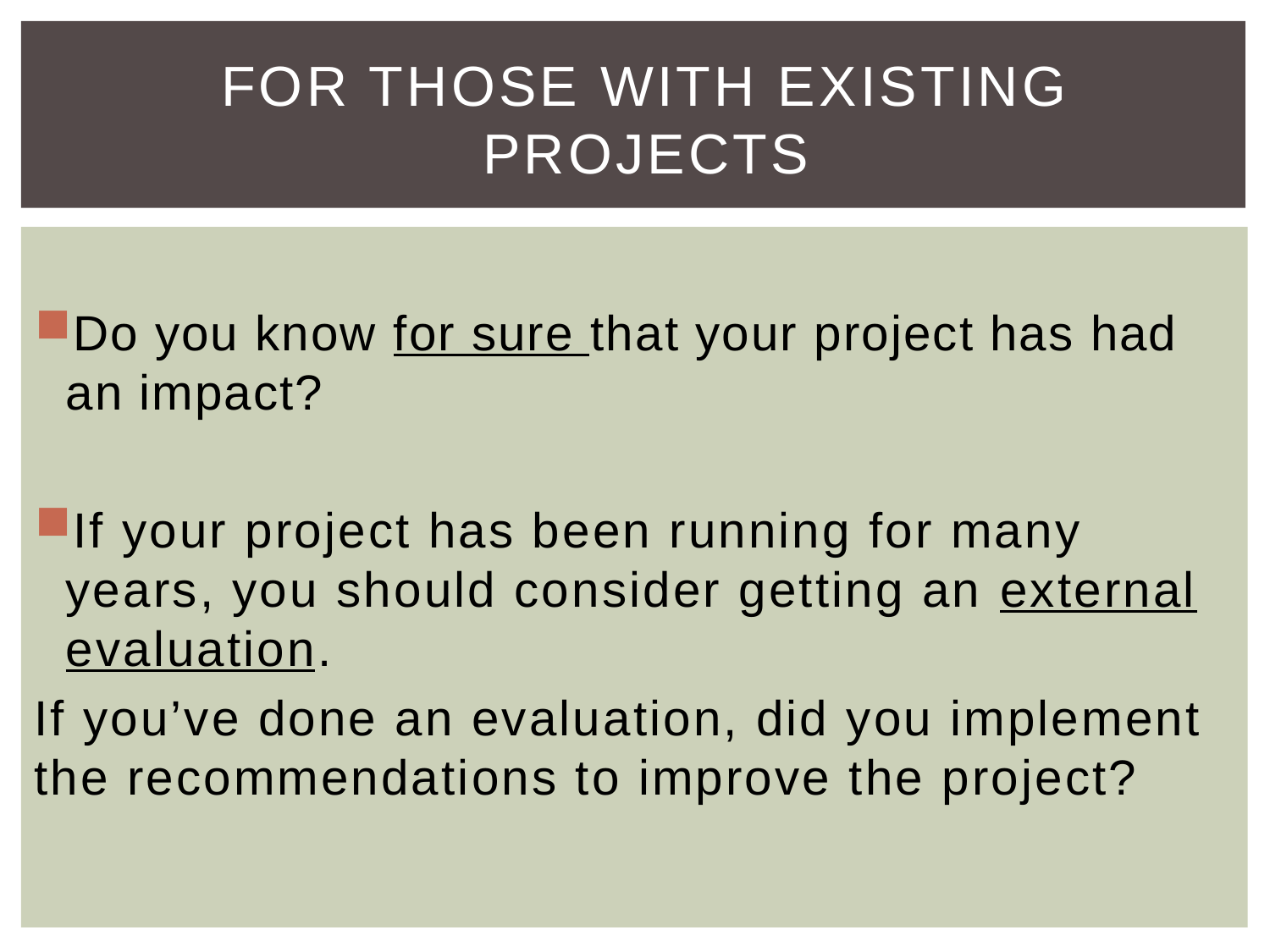

# For Those with existing projects

Do you know for sure that your project has had an impact?

If your project has been running for many years, you should consider getting an external evaluation.
If you’ve done an evaluation, did you implement the recommendations to improve the project?